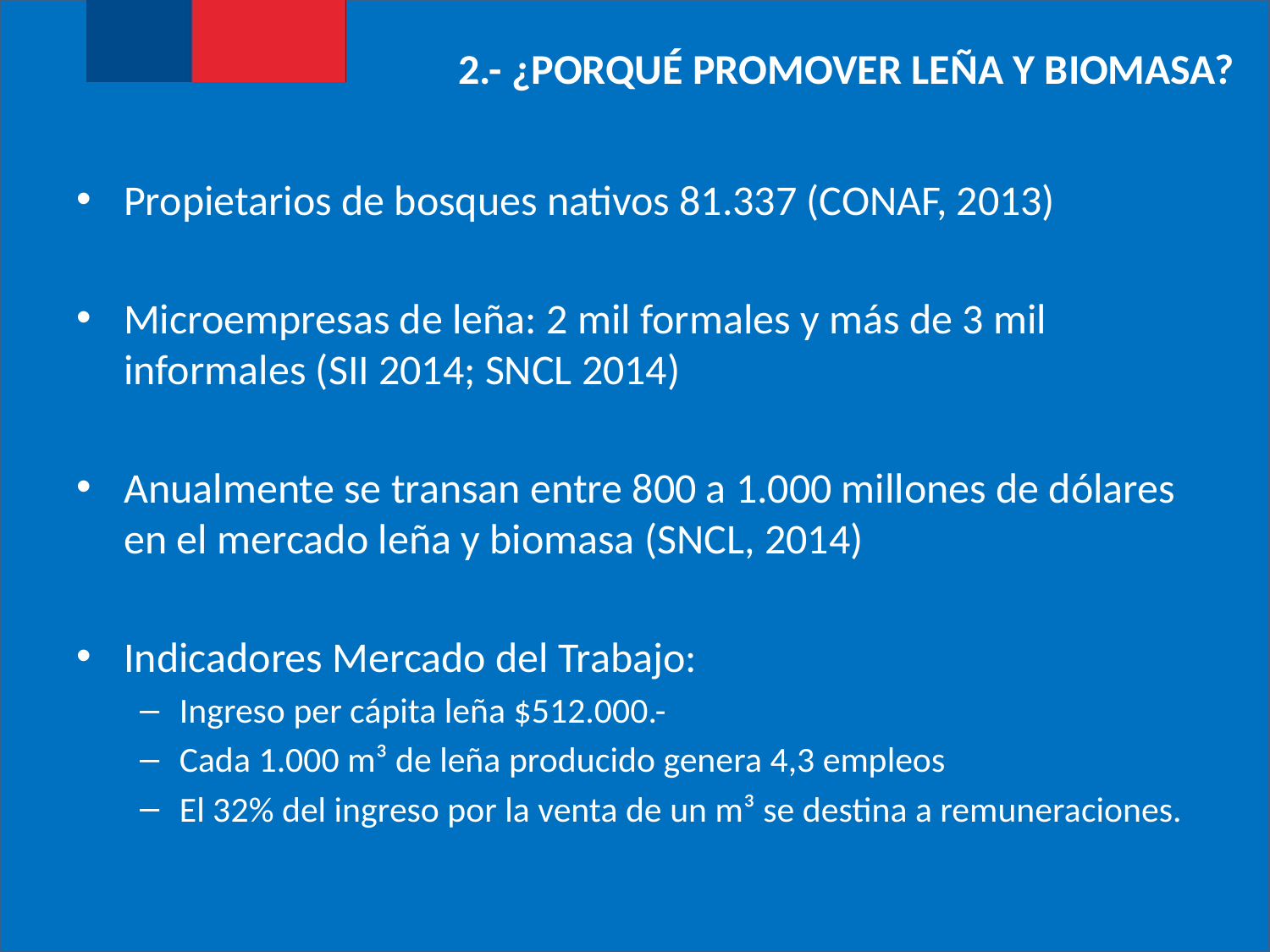

2.- ¿Porqué Promover Leña y Biomasa?
Propietarios de bosques nativos 81.337 (CONAF, 2013)

Microempresas de leña: 2 mil formales y más de 3 mil informales (SII 2014; SNCL 2014)

Anualmente se transan entre 800 a 1.000 millones de dólares en el mercado leña y biomasa (SNCL, 2014)

Indicadores Mercado del Trabajo:
Ingreso per cápita leña $512.000.-
Cada 1.000 m³ de leña producido genera 4,3 empleos
El 32% del ingreso por la venta de un m³ se destina a remuneraciones.